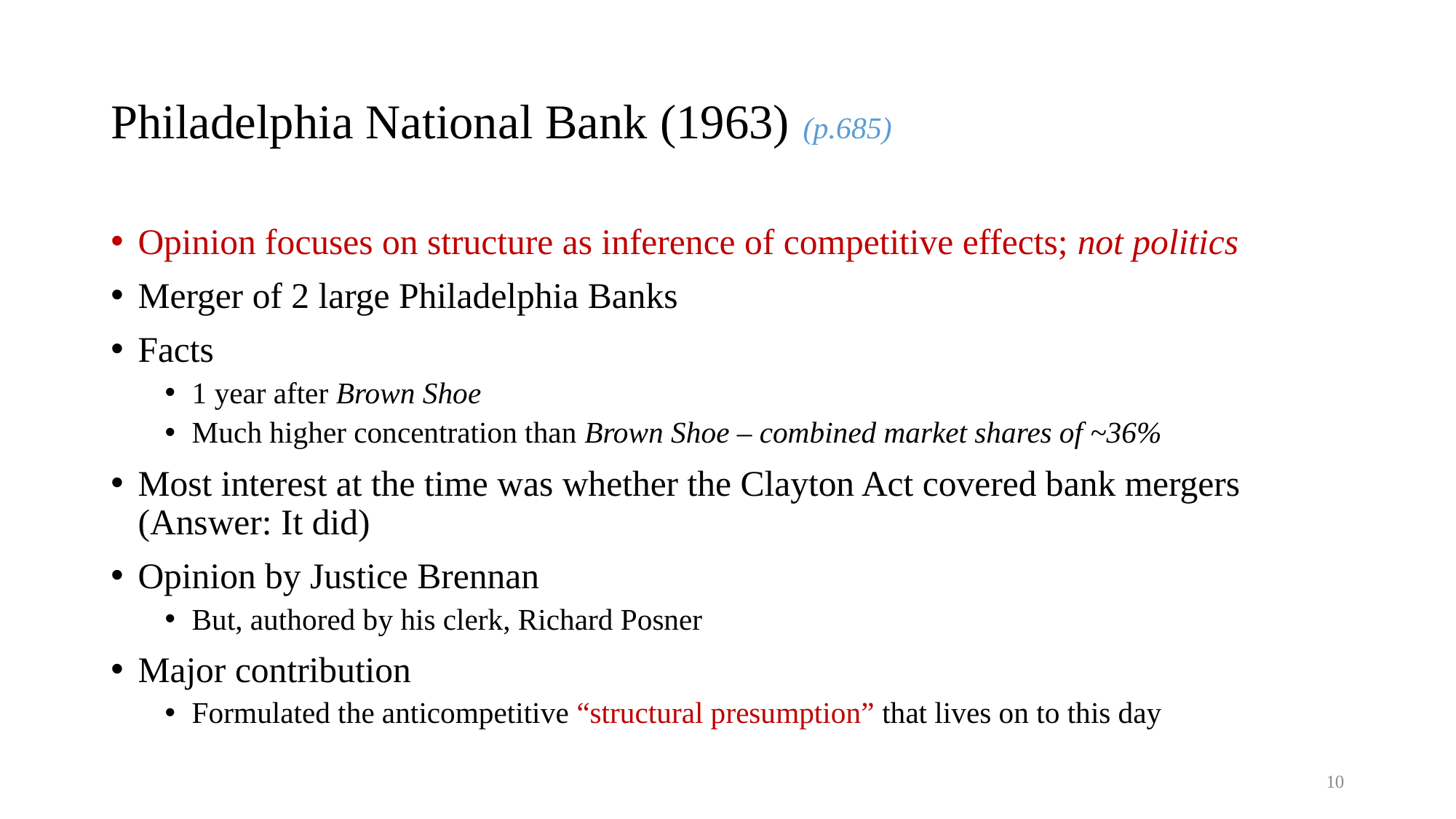

# Philadelphia National Bank (1963) (p.685)
Opinion focuses on structure as inference of competitive effects; not politics
Merger of 2 large Philadelphia Banks
Facts
1 year after Brown Shoe
Much higher concentration than Brown Shoe – combined market shares of ~36%
Most interest at the time was whether the Clayton Act covered bank mergers (Answer: It did)
Opinion by Justice Brennan
But, authored by his clerk, Richard Posner
Major contribution
Formulated the anticompetitive “structural presumption” that lives on to this day
10